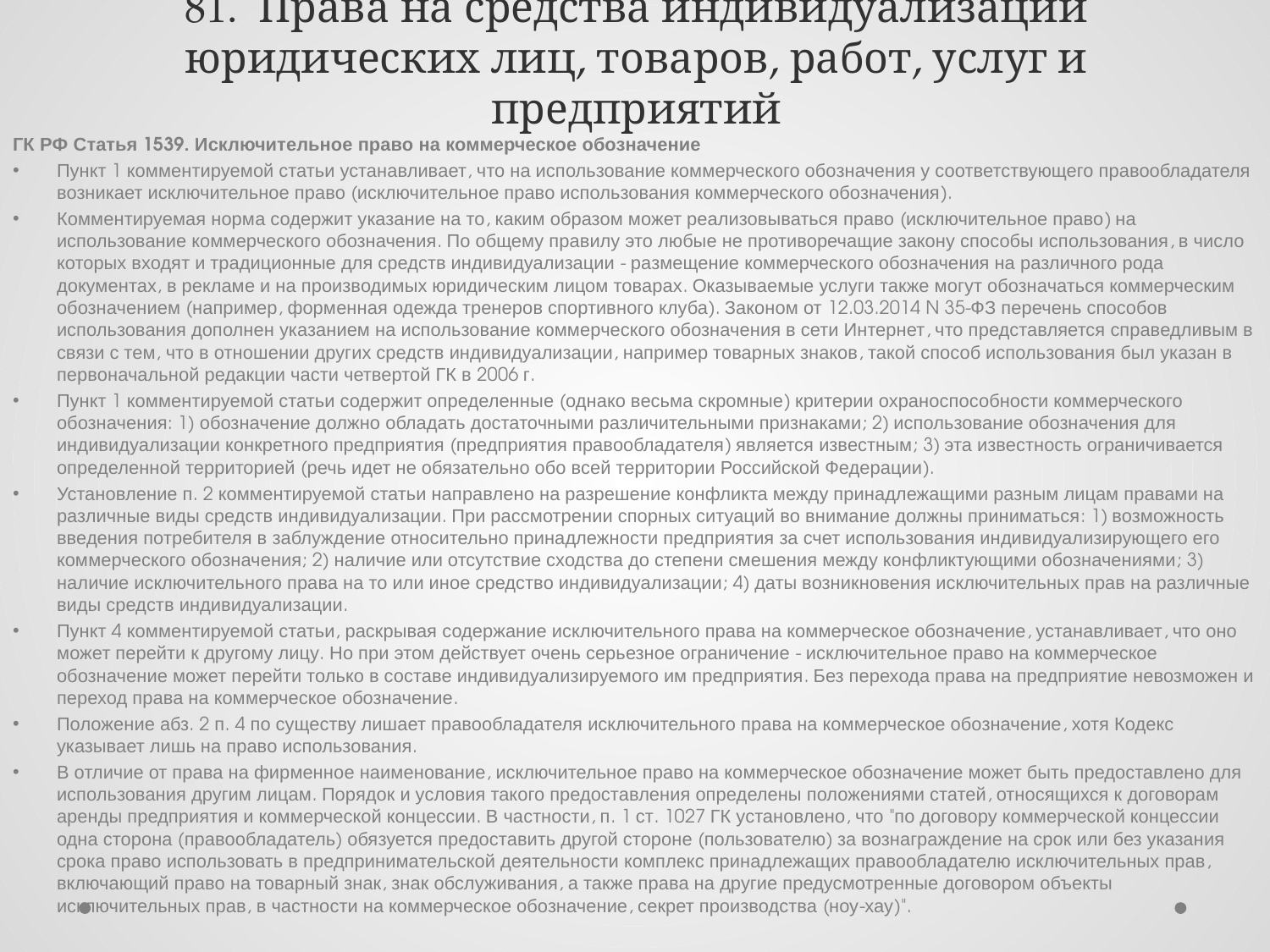

# 81.  Права на средства индивидуализации юридических лиц, товаров, работ, услуг и предприятий
ГК РФ Статья 1539. Исключительное право на коммерческое обозначение
Пункт 1 комментируемой статьи устанавливает, что на использование коммерческого обозначения у соответствующего правообладателя возникает исключительное право (исключительное право использования коммерческого обозначения).
Комментируемая норма содержит указание на то, каким образом может реализовываться право (исключительное право) на использование коммерческого обозначения. По общему правилу это любые не противоречащие закону способы использования, в число которых входят и традиционные для средств индивидуализации - размещение коммерческого обозначения на различного рода документах, в рекламе и на производимых юридическим лицом товарах. Оказываемые услуги также могут обозначаться коммерческим обозначением (например, форменная одежда тренеров спортивного клуба). Законом от 12.03.2014 N 35-ФЗ перечень способов использования дополнен указанием на использование коммерческого обозначения в сети Интернет, что представляется справедливым в связи с тем, что в отношении других средств индивидуализации, например товарных знаков, такой способ использования был указан в первоначальной редакции части четвертой ГК в 2006 г.
Пункт 1 комментируемой статьи содержит определенные (однако весьма скромные) критерии охраноспособности коммерческого обозначения: 1) обозначение должно обладать достаточными различительными признаками; 2) использование обозначения для индивидуализации конкретного предприятия (предприятия правообладателя) является известным; 3) эта известность ограничивается определенной территорией (речь идет не обязательно обо всей территории Российской Федерации).
Установление п. 2 комментируемой статьи направлено на разрешение конфликта между принадлежащими разным лицам правами на различные виды средств индивидуализации. При рассмотрении спорных ситуаций во внимание должны приниматься: 1) возможность введения потребителя в заблуждение относительно принадлежности предприятия за счет использования индивидуализирующего его коммерческого обозначения; 2) наличие или отсутствие сходства до степени смешения между конфликтующими обозначениями; 3) наличие исключительного права на то или иное средство индивидуализации; 4) даты возникновения исключительных прав на различные виды средств индивидуализации.
Пункт 4 комментируемой статьи, раскрывая содержание исключительного права на коммерческое обозначение, устанавливает, что оно может перейти к другому лицу. Но при этом действует очень серьезное ограничение - исключительное право на коммерческое обозначение может перейти только в составе индивидуализируемого им предприятия. Без перехода права на предприятие невозможен и переход права на коммерческое обозначение.
Положение абз. 2 п. 4 по существу лишает правообладателя исключительного права на коммерческое обозначение, хотя Кодекс указывает лишь на право использования.
В отличие от права на фирменное наименование, исключительное право на коммерческое обозначение может быть предоставлено для использования другим лицам. Порядок и условия такого предоставления определены положениями статей, относящихся к договорам аренды предприятия и коммерческой концессии. В частности, п. 1 ст. 1027 ГК установлено, что "по договору коммерческой концессии одна сторона (правообладатель) обязуется предоставить другой стороне (пользователю) за вознаграждение на срок или без указания срока право использовать в предпринимательской деятельности комплекс принадлежащих правообладателю исключительных прав, включающий право на товарный знак, знак обслуживания, а также права на другие предусмотренные договором объекты исключительных прав, в частности на коммерческое обозначение, секрет производства (ноу-хау)".